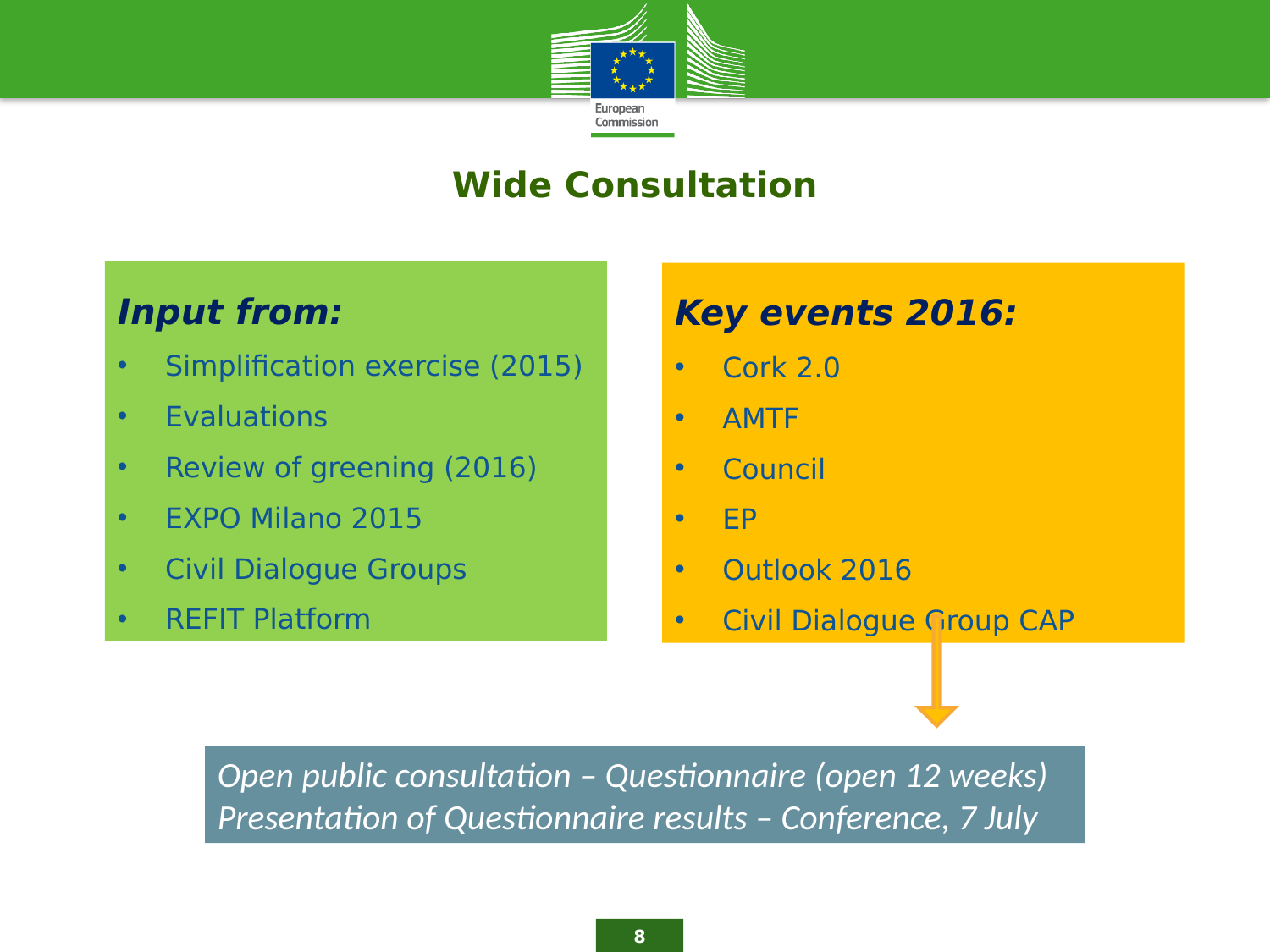

Wide Consultation

Input from:
Simplification exercise (2015)
Evaluations
Review of greening (2016)
EXPO Milano 2015
Civil Dialogue Groups
REFIT Platform
Key events 2016:
Cork 2.0
AMTF
Council
EP
Outlook 2016
Civil Dialogue Group CAP

Open public consultation – Questionnaire (open 12 weeks)
Presentation of Questionnaire results – Conference, 7 July
8
8